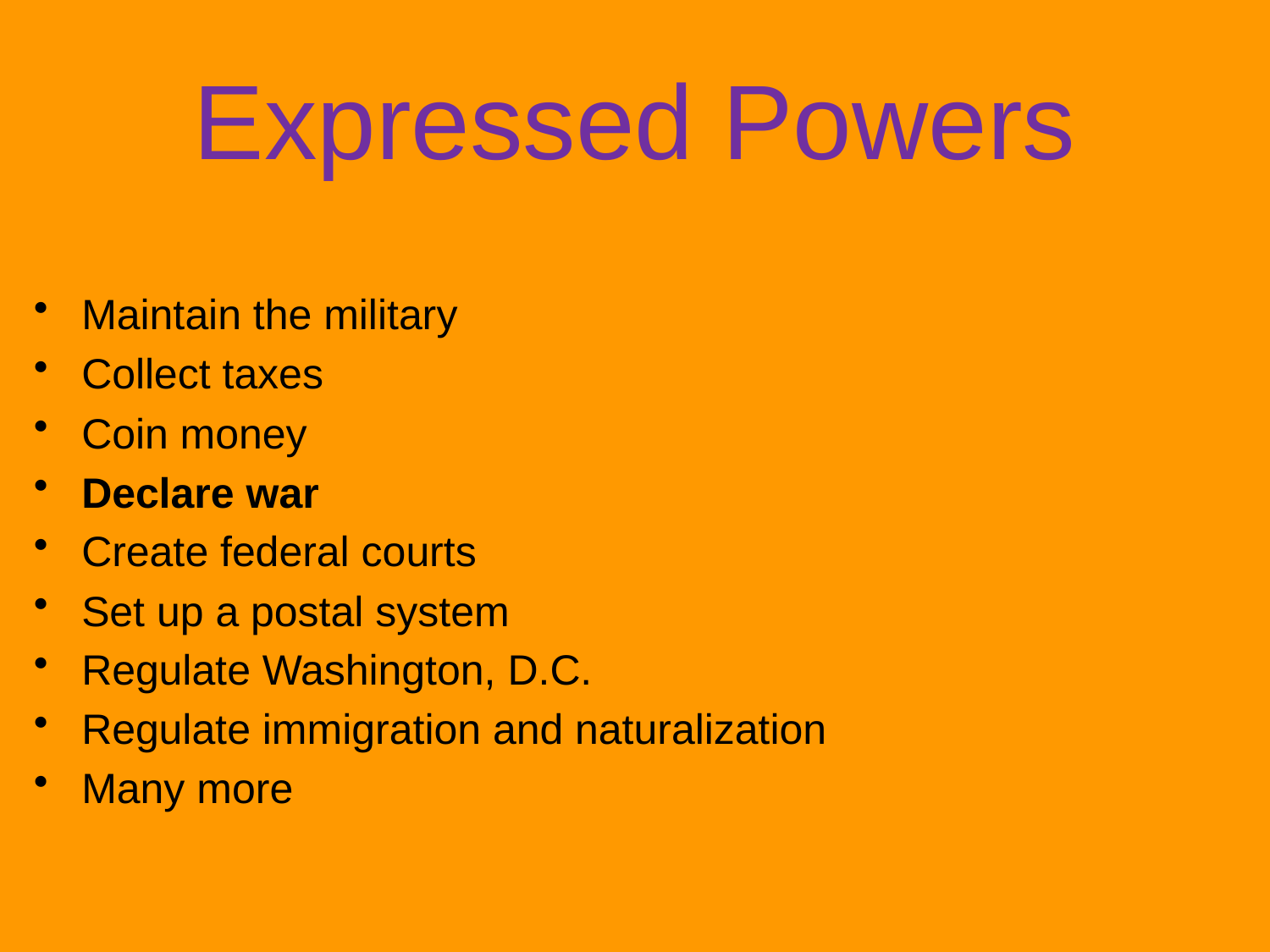

# Expressed Powers

Maintain the military
Collect taxes
Coin money
Declare war
Create federal courts
Set up a postal system
Regulate Washington, D.C.
Regulate immigration and naturalization
Many more